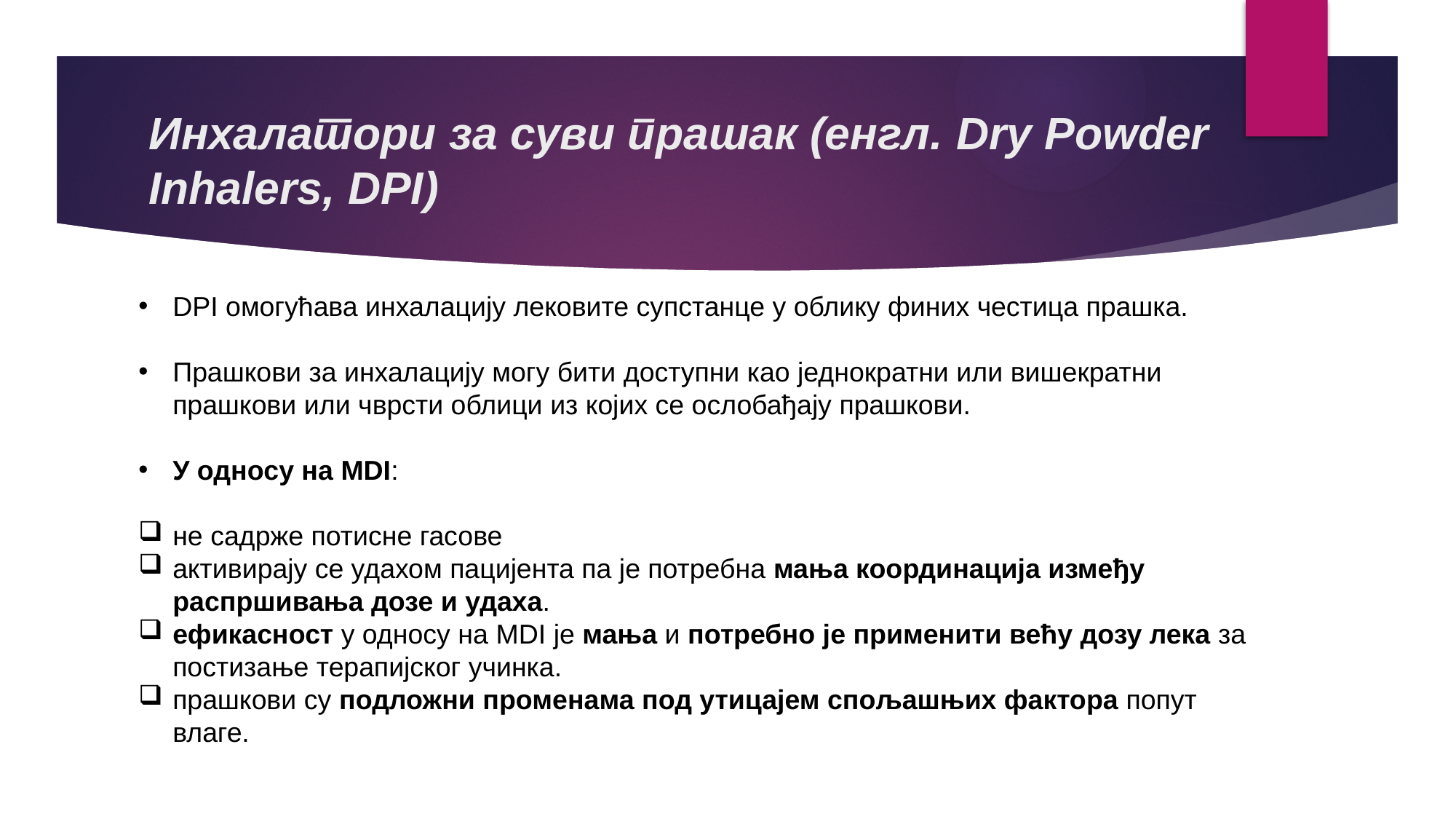

# Инхалатори за суви прашак (енгл. Dry Powder Inhalers, DPI)

DPI омогућава инхалацију лековите супстанце у облику финих честица прашка.

Прашкови за инхалацију могу бити доступни као једнократни или вишекратни прашкови или чврсти облици из којих се ослобађају прашкови.

У односу на MDI:

не садрже потисне гасове
активирају се удахом пацијента па је потребна мања координација између распршивања дозе и удаха.
ефикасност у односу на MDI је мања и потребно је применити већу дозу лека за постизање терапијског учинка.
прашкови су подложни променама под утицајем спољашњих фактора попут влаге.